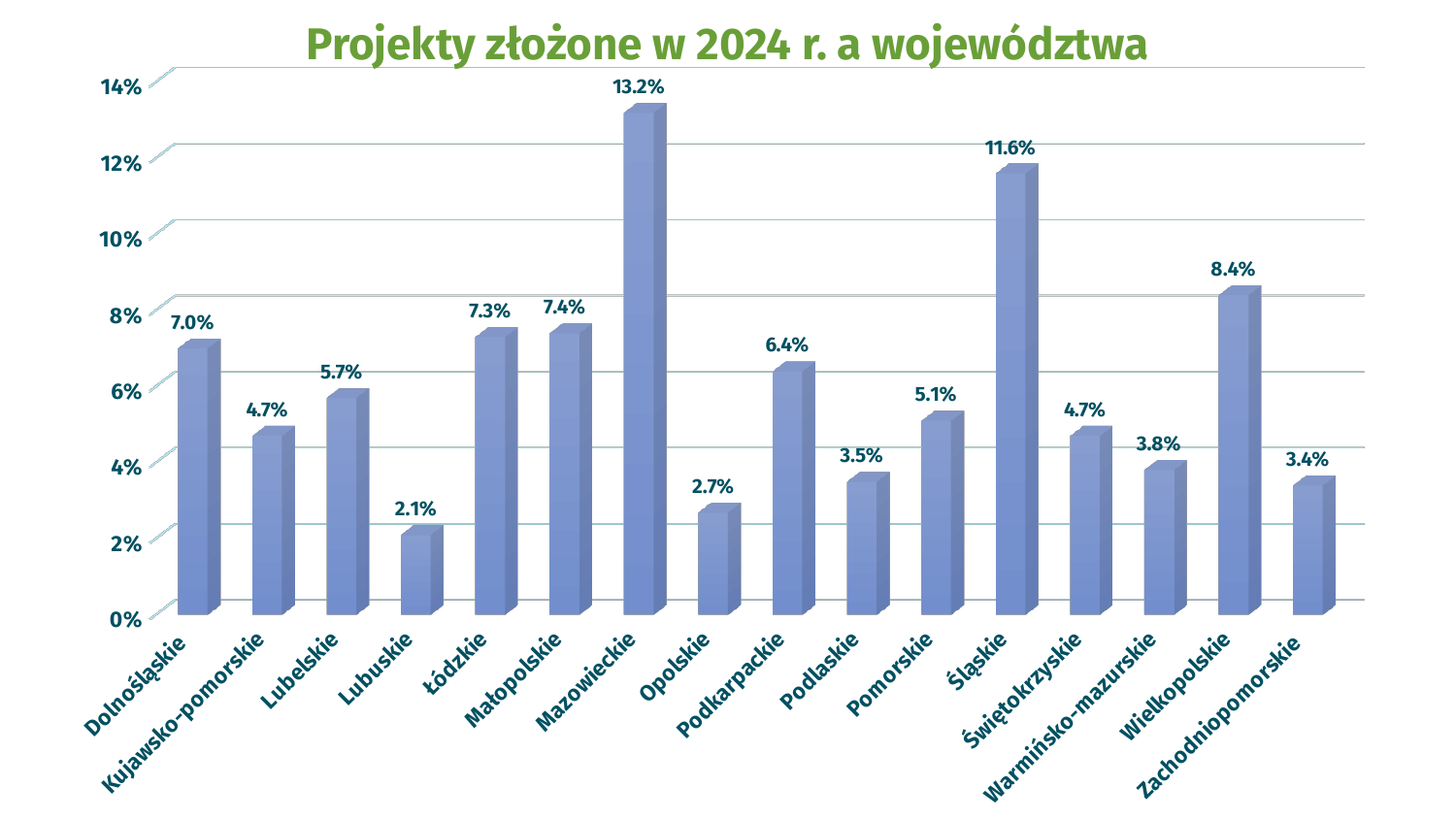

Projekty złożone w 2024 r. a województwa

[unsupported chart]